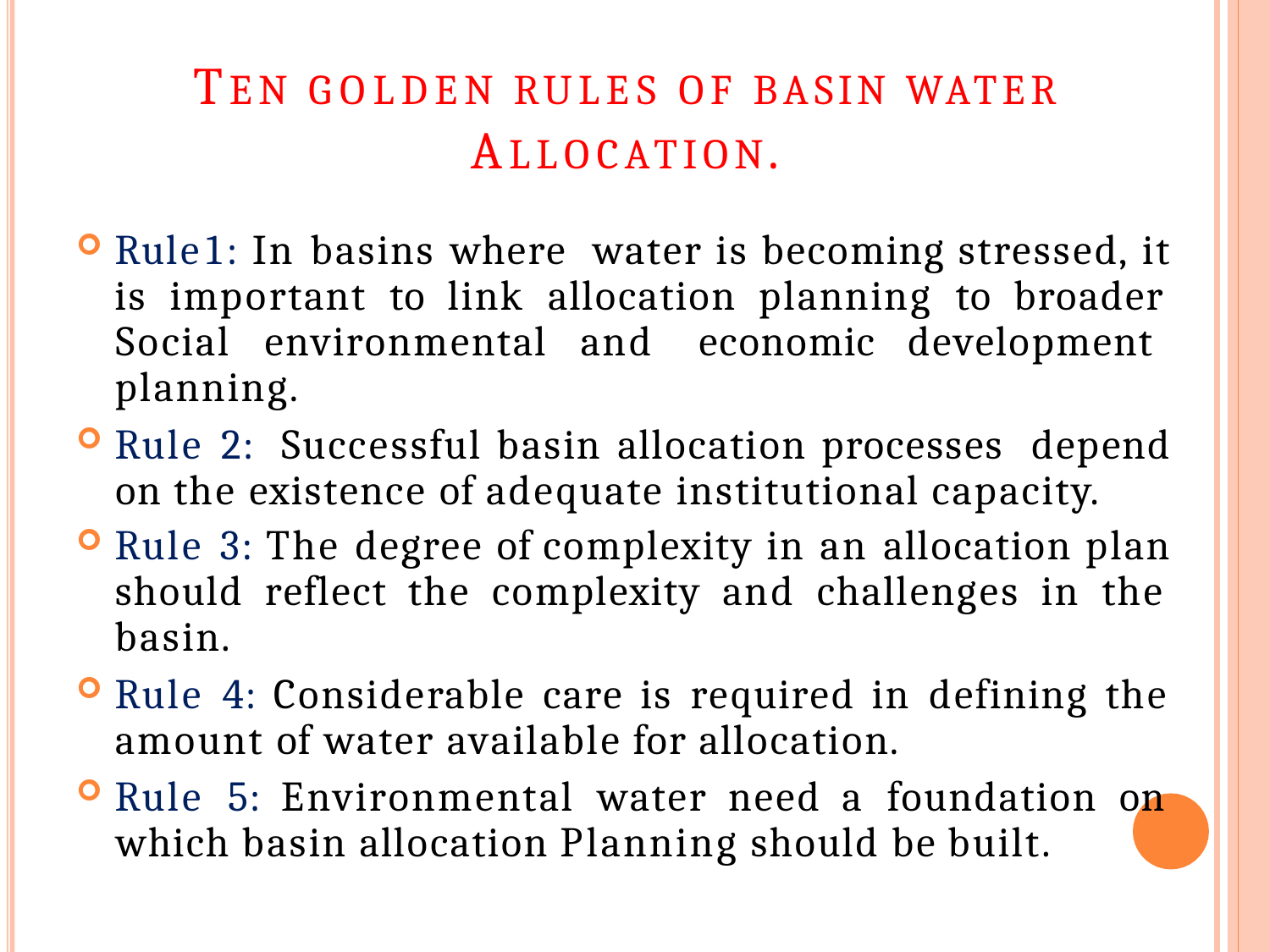

# TEN GOLDEN RULES OF BASIN WATER
ALLOCATION.
Rule1: In basins where  water is becoming stressed, it  is important to link allocation planning to broader  Social environmental and economic development  planning.
Rule 2:  Successful basin allocation processes  depend  on the existence of adequate institutional capacity.
Rule 3: The degree of complexity in an allocation plan  should reflect the complexity and challenges in the  basin.
Rule 4: Considerable care is required in defining the  amount of water available for allocation.
Rule 5: Environmental water need a foundation on  which basin allocation Planning should be built.